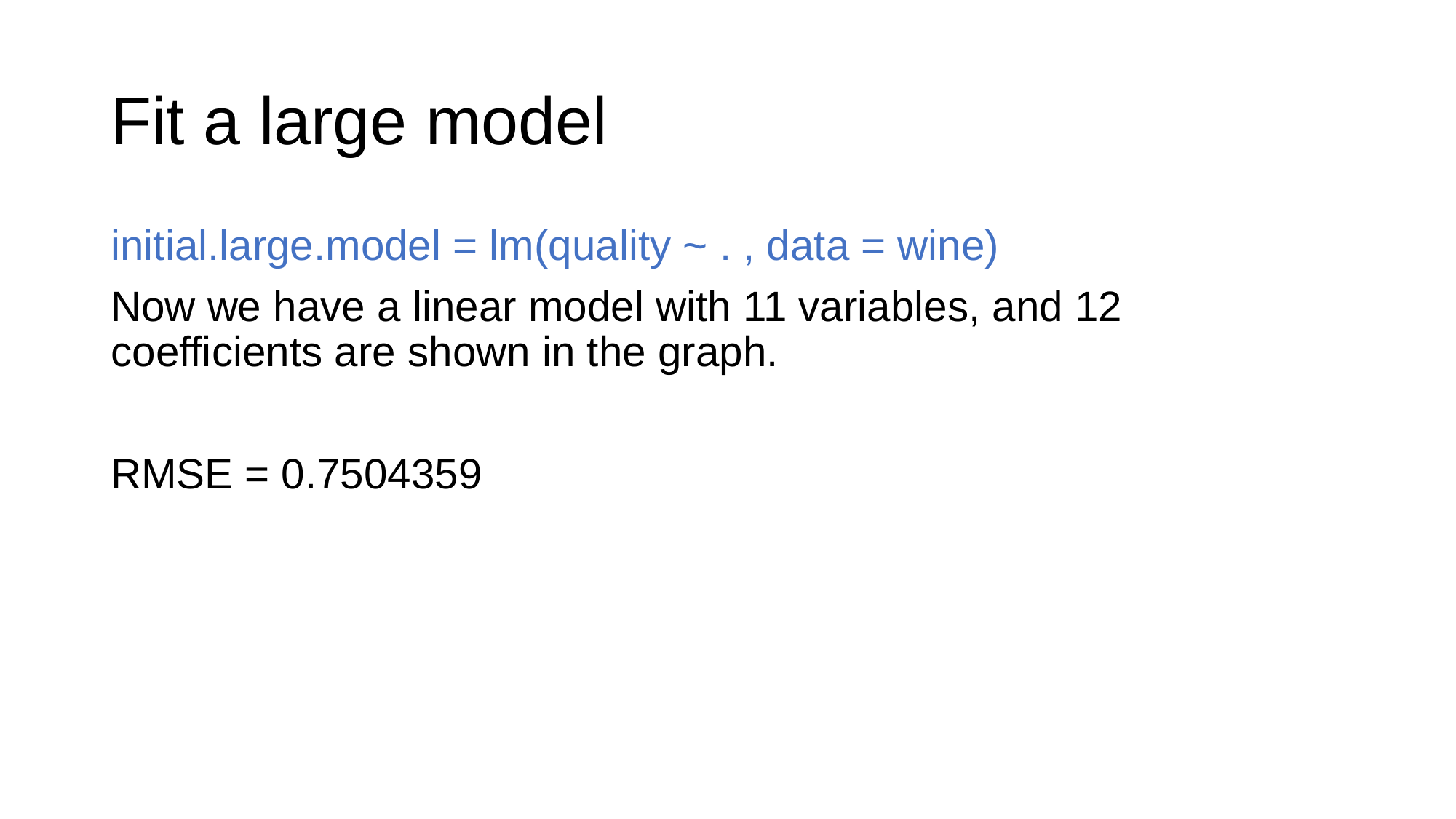

# Fit a large model
initial.large.model = lm(quality ~ . , data = wine)
Now we have a linear model with 11 variables, and 12 coefficients are shown in the graph.

RMSE = 0.7504359